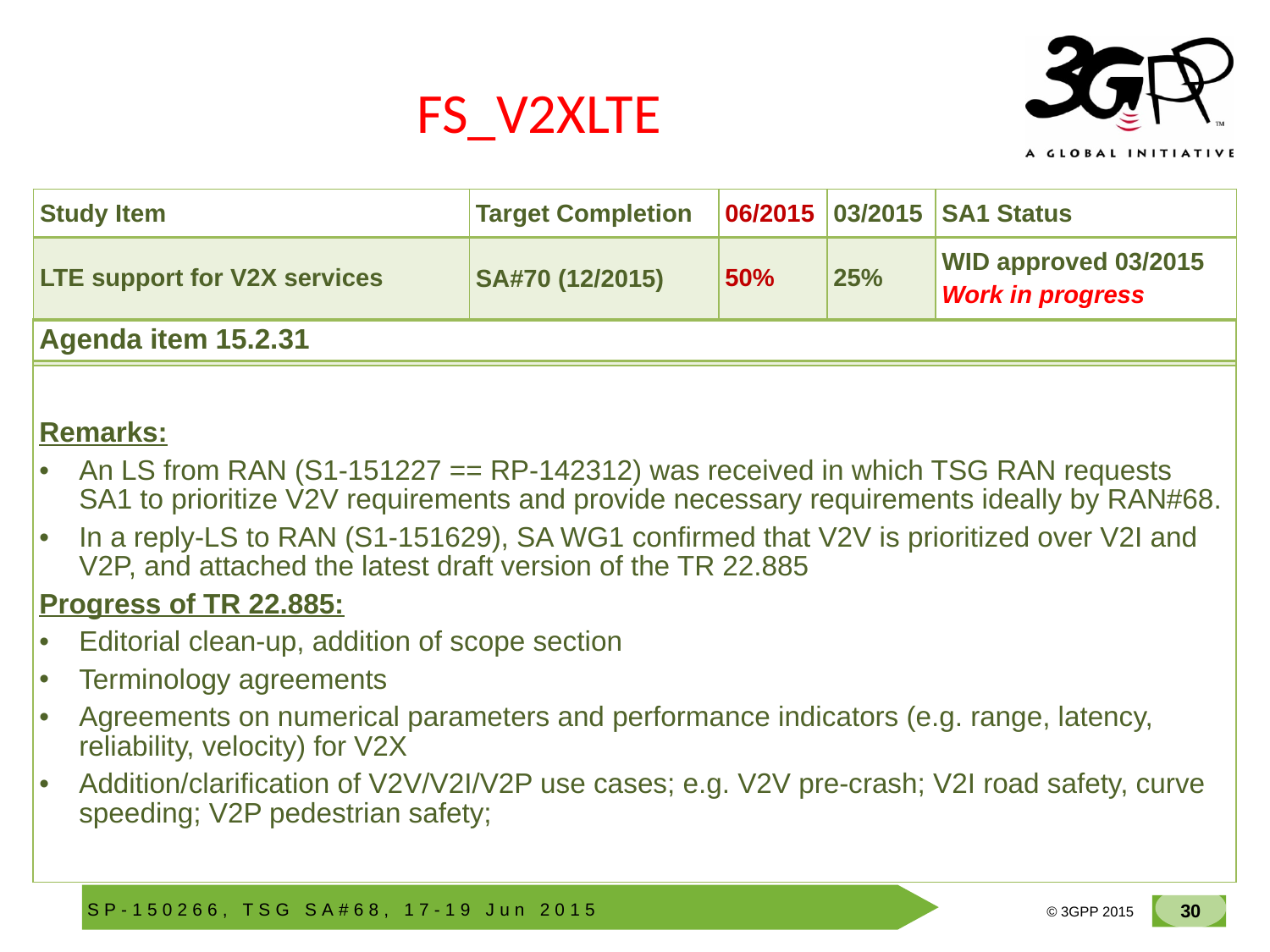

# FS_V2XLTE
| Study Item | Target Completion | 06/2015 | 03/2015 | SA1 Status |
| --- | --- | --- | --- | --- |
| LTE support for V2X services | SA#70 (12/2015) | 50% | 25% | WID approved 03/2015 Work in progress |
| Agenda item 15.2.31 |
| --- |
|  |
| Remarks: An LS from RAN (S1-151227 == RP-142312) was received in which TSG RAN requests SA1 to prioritize V2V requirements and provide necessary requirements ideally by RAN#68. In a reply-LS to RAN (S1-151629), SA WG1 confirmed that V2V is prioritized over V2I and V2P, and attached the latest draft version of the TR 22.885 Progress of TR 22.885: Editorial clean-up, addition of scope section Terminology agreements Agreements on numerical parameters and performance indicators (e.g. range, latency, reliability, velocity) for V2X Addition/clarification of V2V/V2I/V2P use cases; e.g. V2V pre-crash; V2I road safety, curve speeding; V2P pedestrian safety; |